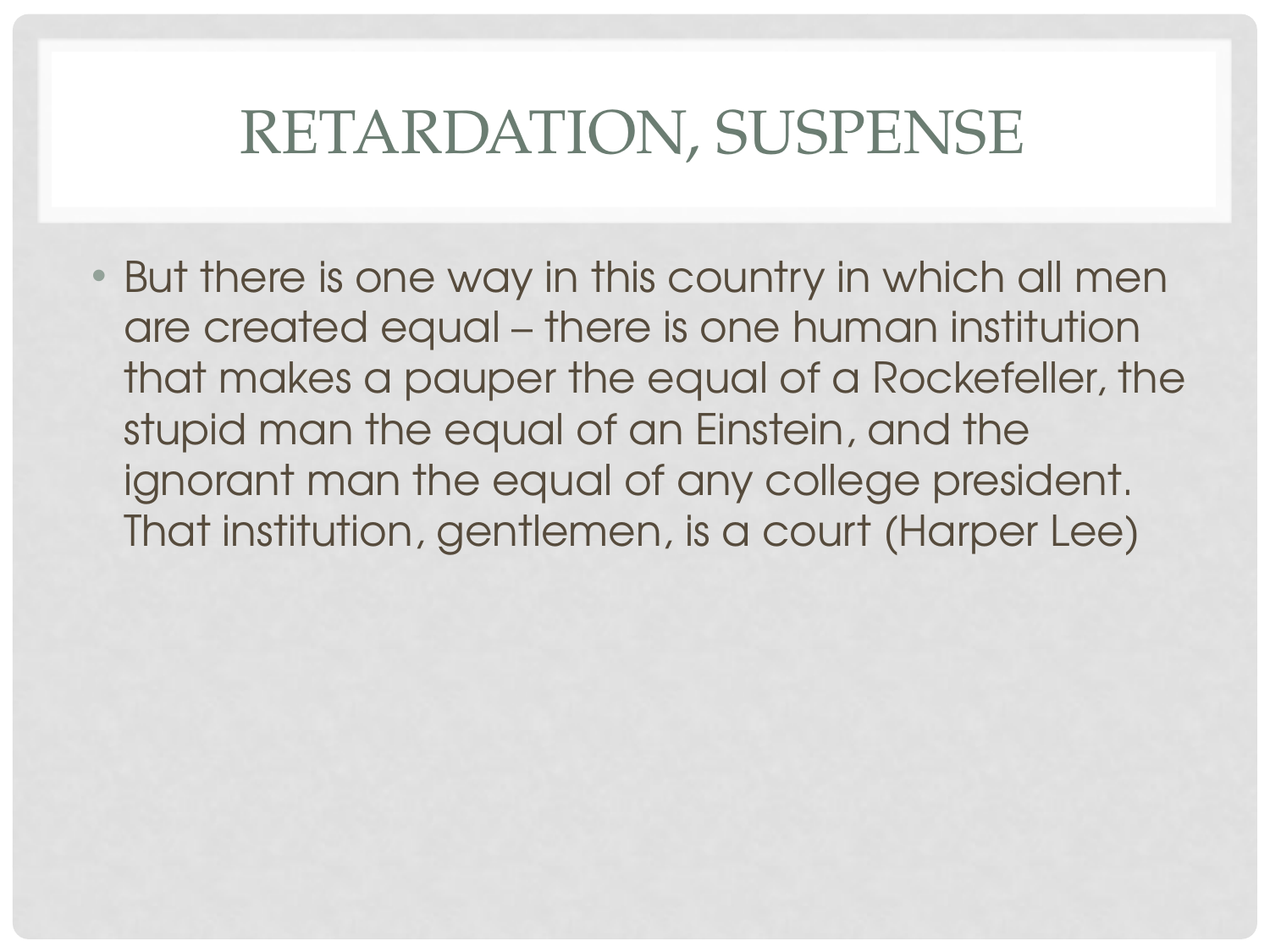

# Retardation, suspense
But there is one way in this country in which all men are created equal – there is one human institution that makes a pauper the equal of a Rockefeller, the stupid man the equal of an Einstein, and the ignorant man the equal of any college president. That institution, gentlemen, is a court (Harper Lee)